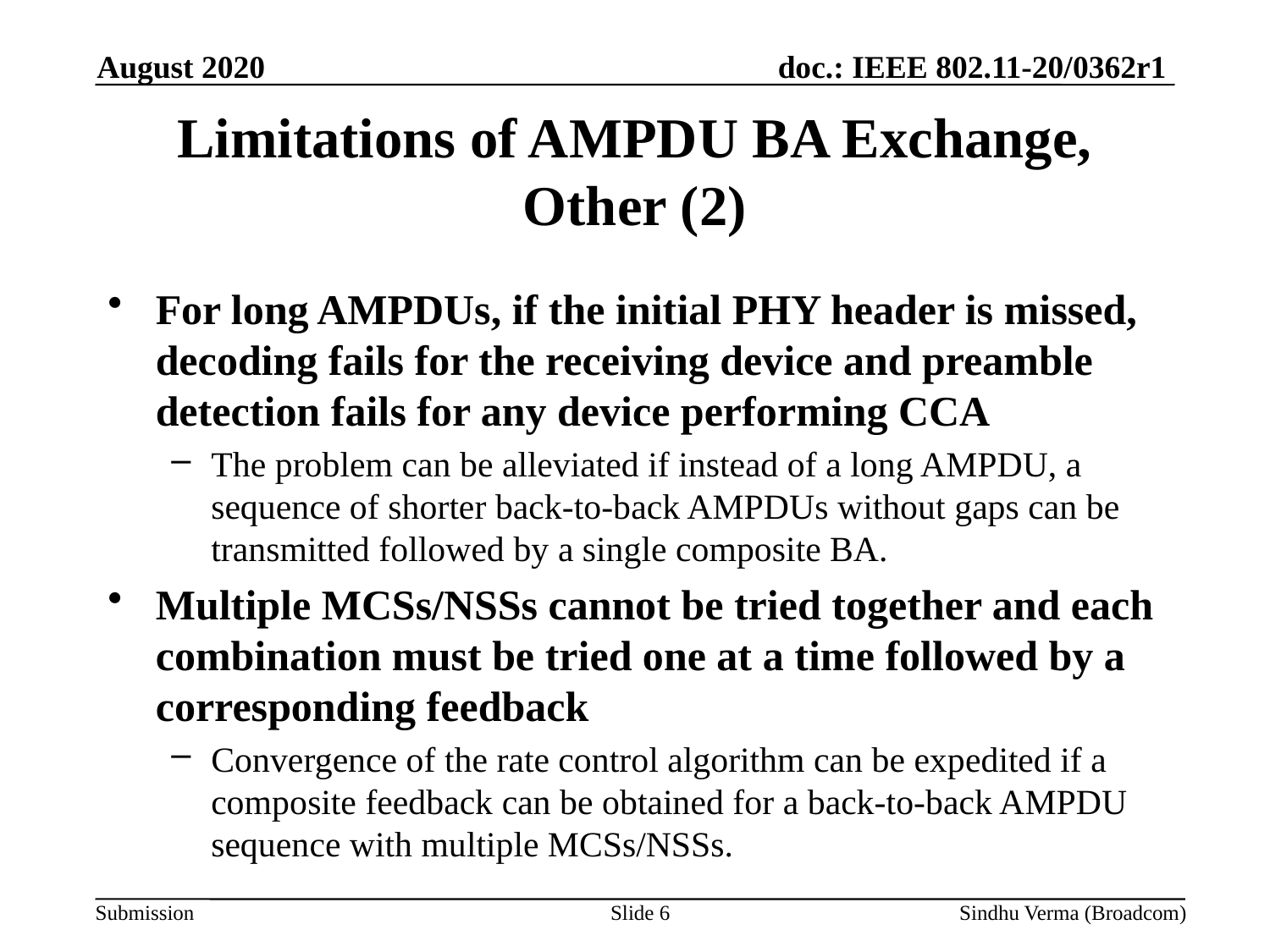

August 2020
# Limitations of AMPDU BA Exchange, Other (2)
For long AMPDUs, if the initial PHY header is missed, decoding fails for the receiving device and preamble detection fails for any device performing CCA
The problem can be alleviated if instead of a long AMPDU, a sequence of shorter back-to-back AMPDUs without gaps can be transmitted followed by a single composite BA.
Multiple MCSs/NSSs cannot be tried together and each combination must be tried one at a time followed by a corresponding feedback
Convergence of the rate control algorithm can be expedited if a composite feedback can be obtained for a back-to-back AMPDU sequence with multiple MCSs/NSSs.

Slide 6
Sindhu Verma (Broadcom)